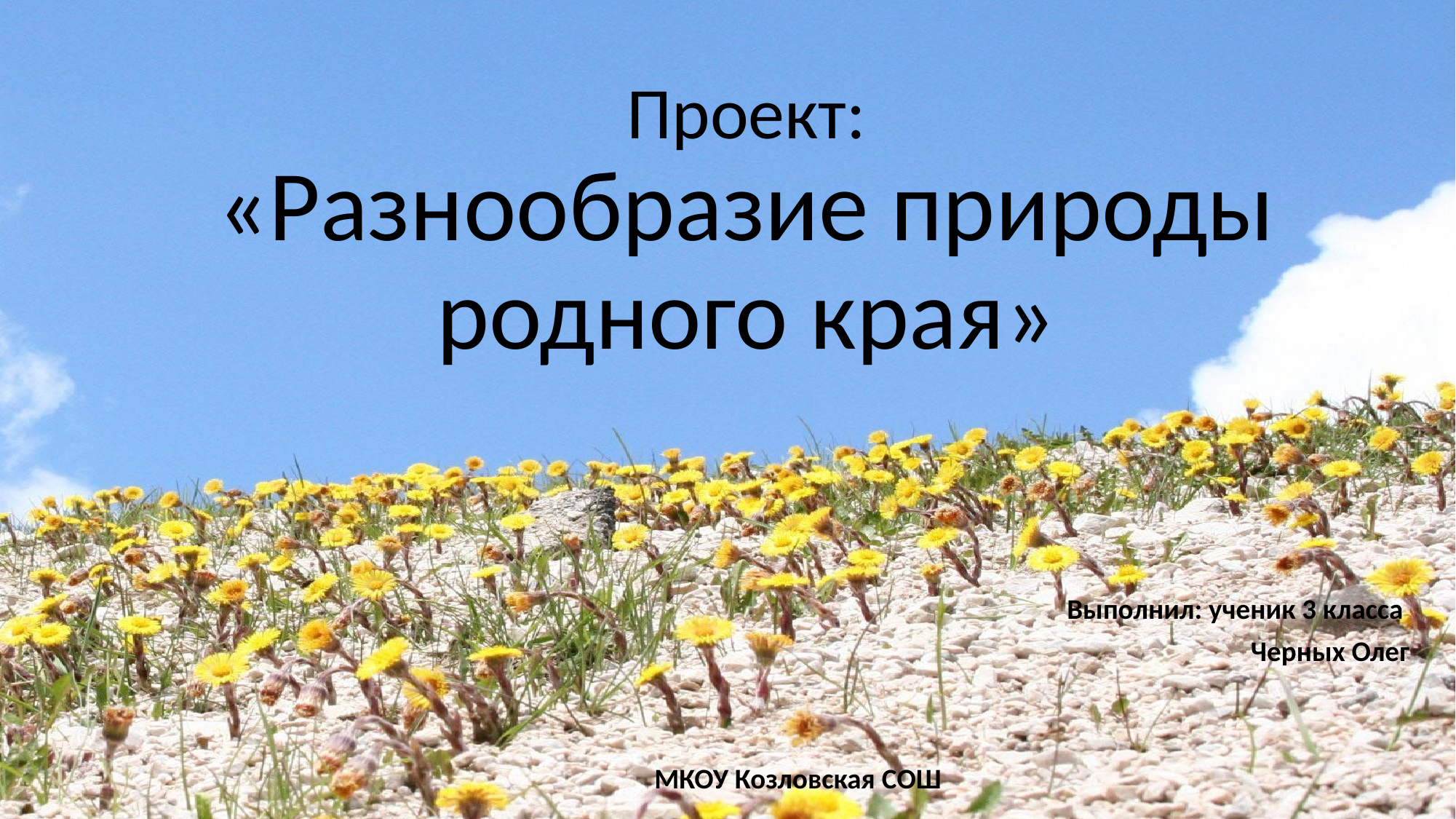

# Проект: «Разнообразие природы родного края»

Выполнил: ученик 3 класса
Черных Олег

МКОУ Козловская СОШ